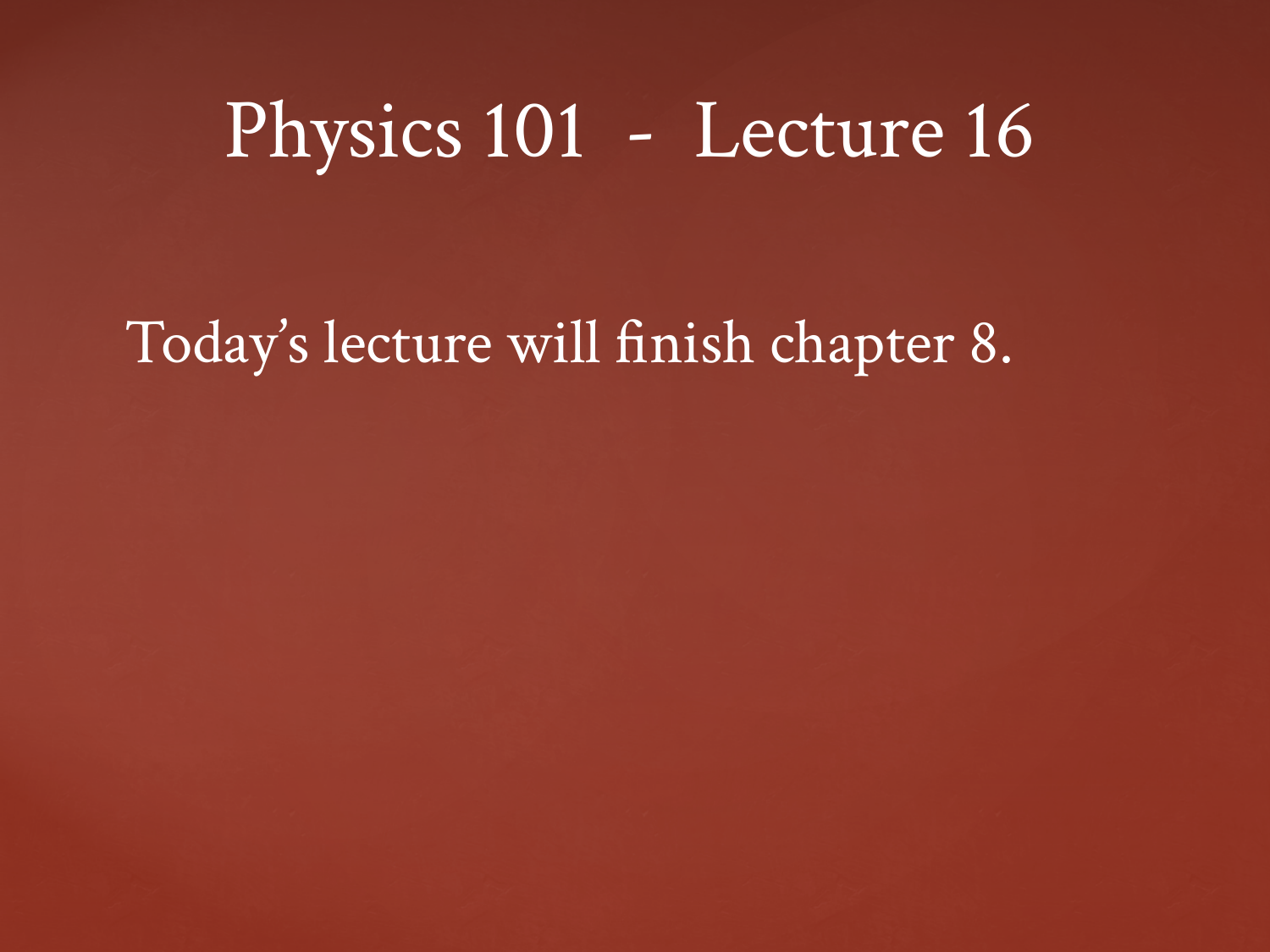

# Physics 101  -  Lecture 16
Today’s lecture will finish chapter 8.